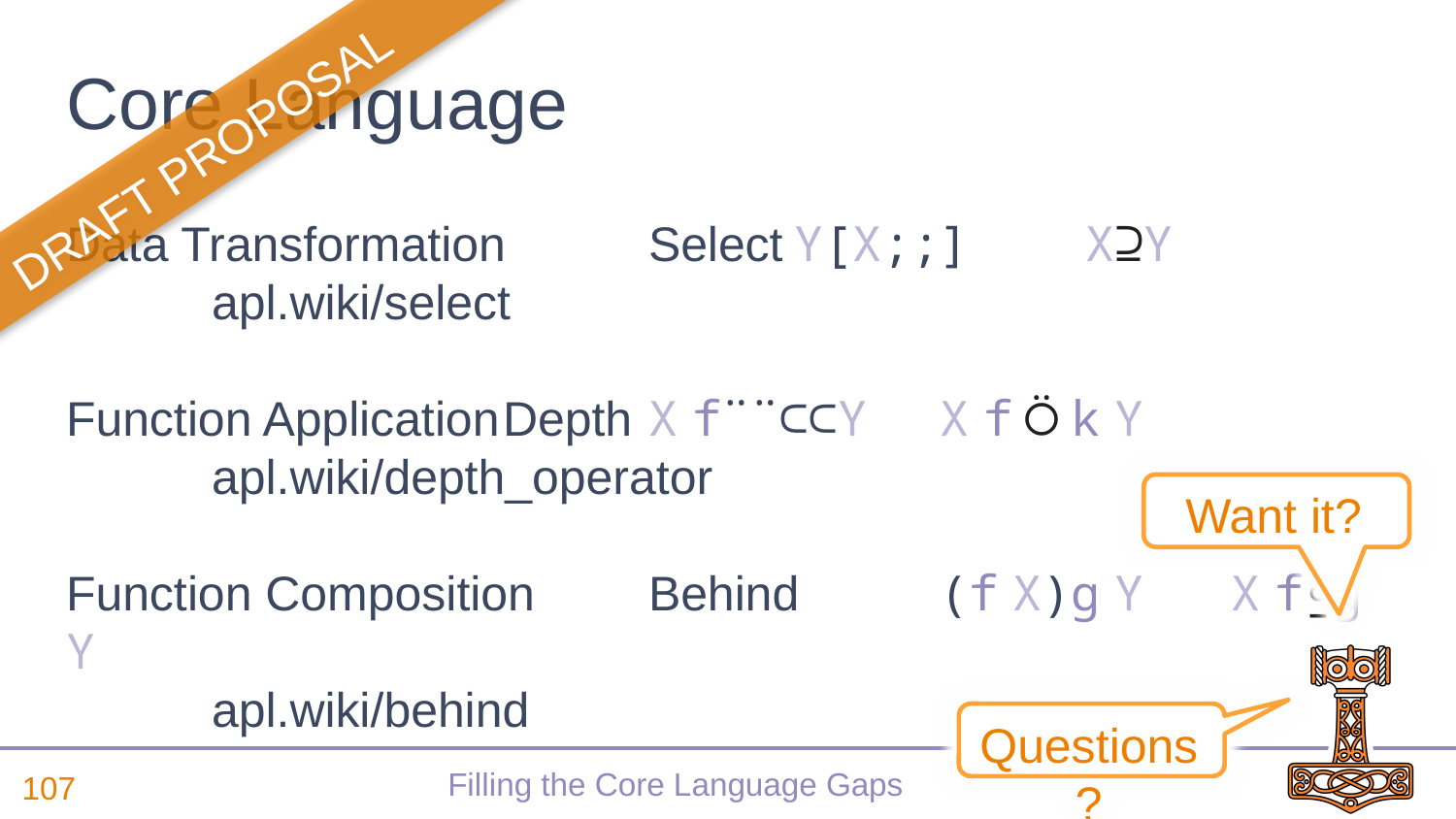

# Core Language
DRAFT PROPOSAL
Data Transformation	Select	Y[X;;]	X⊇Y
	apl.wiki/select

FunctioniApplication	Depth	X f¨¨⊂⊂Y	X f⍥k Y
	apl.wiki/depth_operator

Function Composition	Behind	(f X)g Y	X f⍛g Y
	apl.wiki/behind
Want it?
Questions?